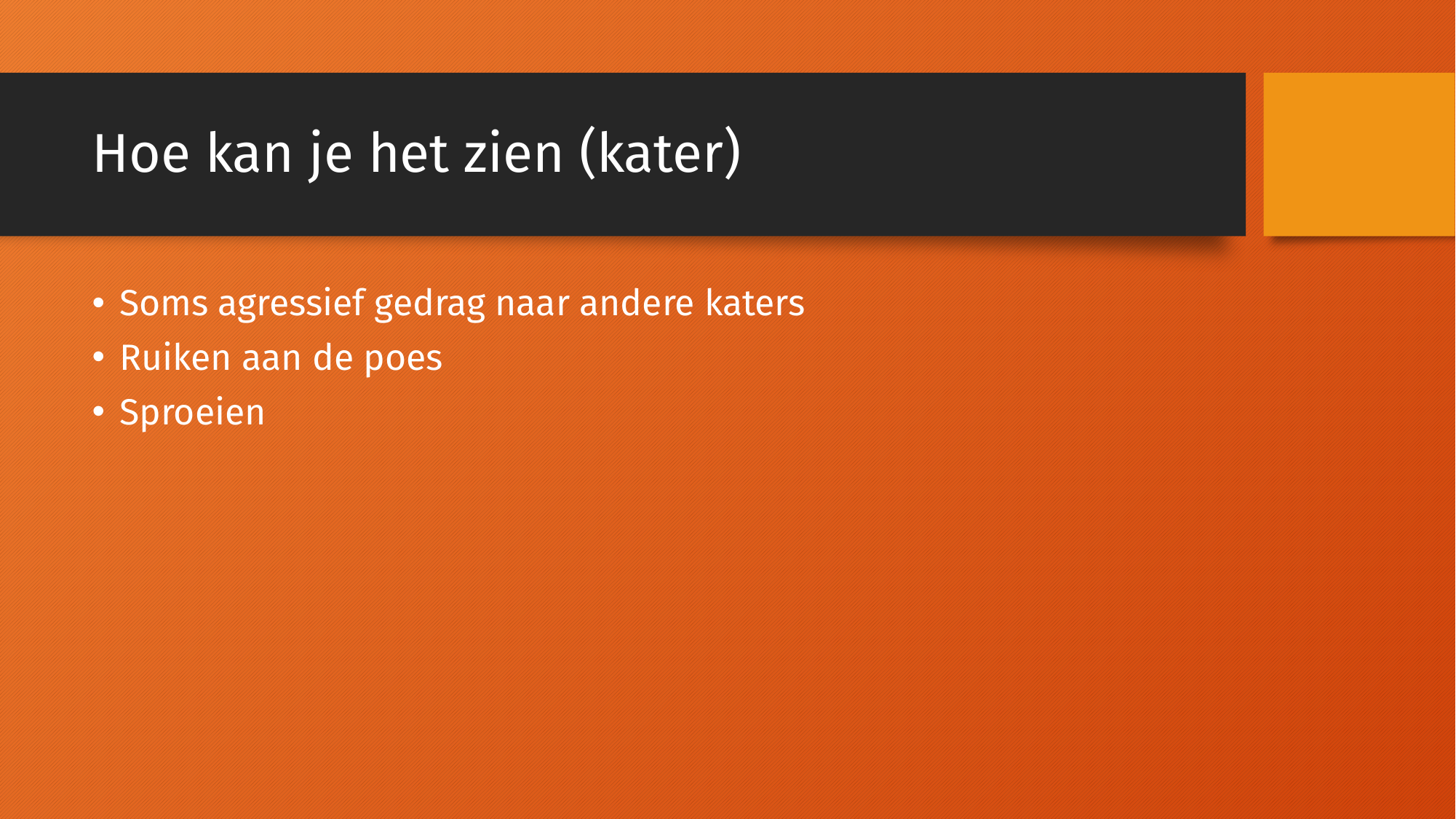

# Hoe kan je het zien (kater)
Soms agressief gedrag naar andere katers
Ruiken aan de poes
Sproeien